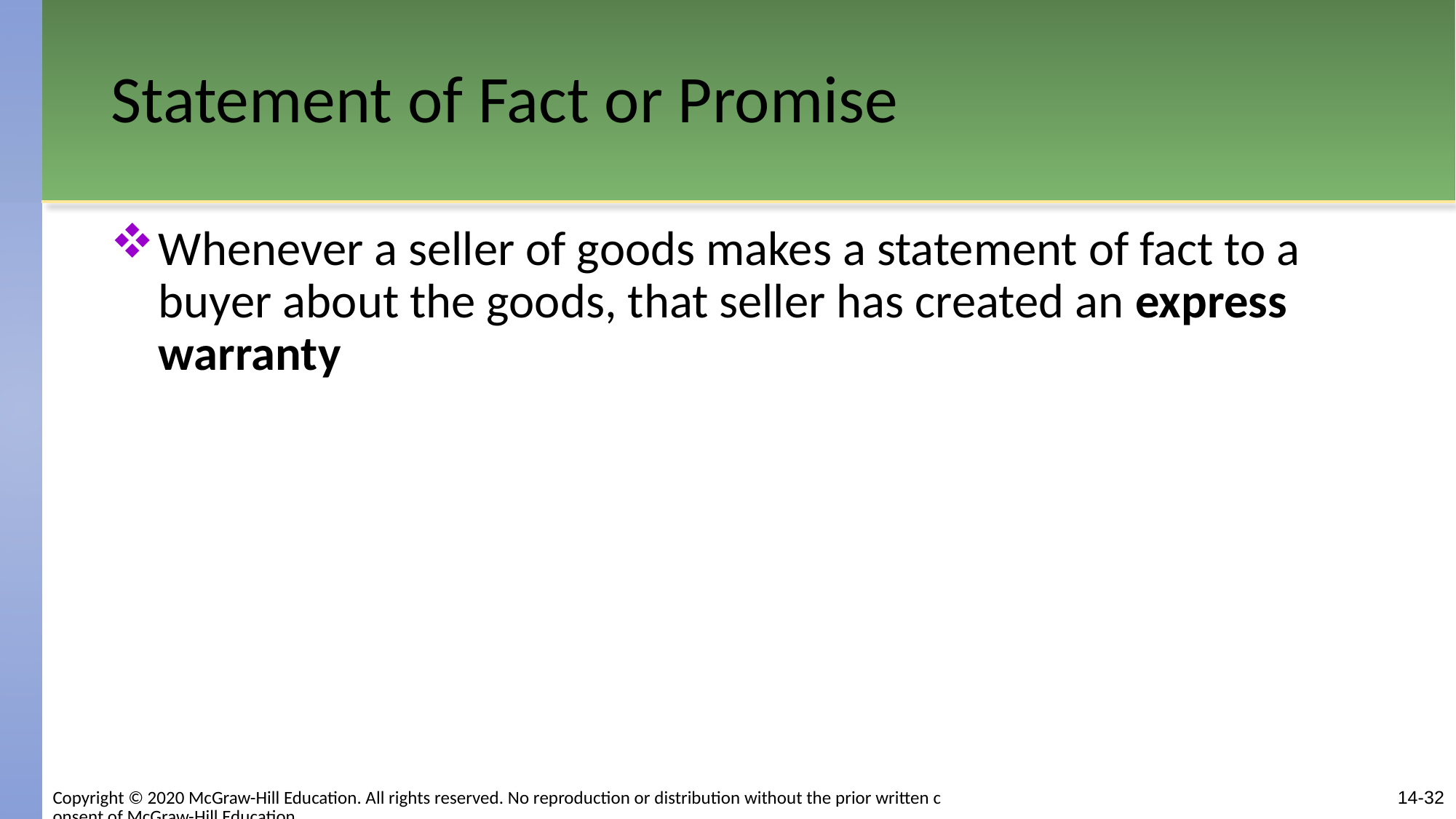

# Statement of Fact or Promise
Whenever a seller of goods makes a statement of fact to a buyer about the goods, that seller has created an express warranty
Copyright © 2020 McGraw-Hill Education. All rights reserved. No reproduction or distribution without the prior written consent of McGraw-Hill Education.
14-32